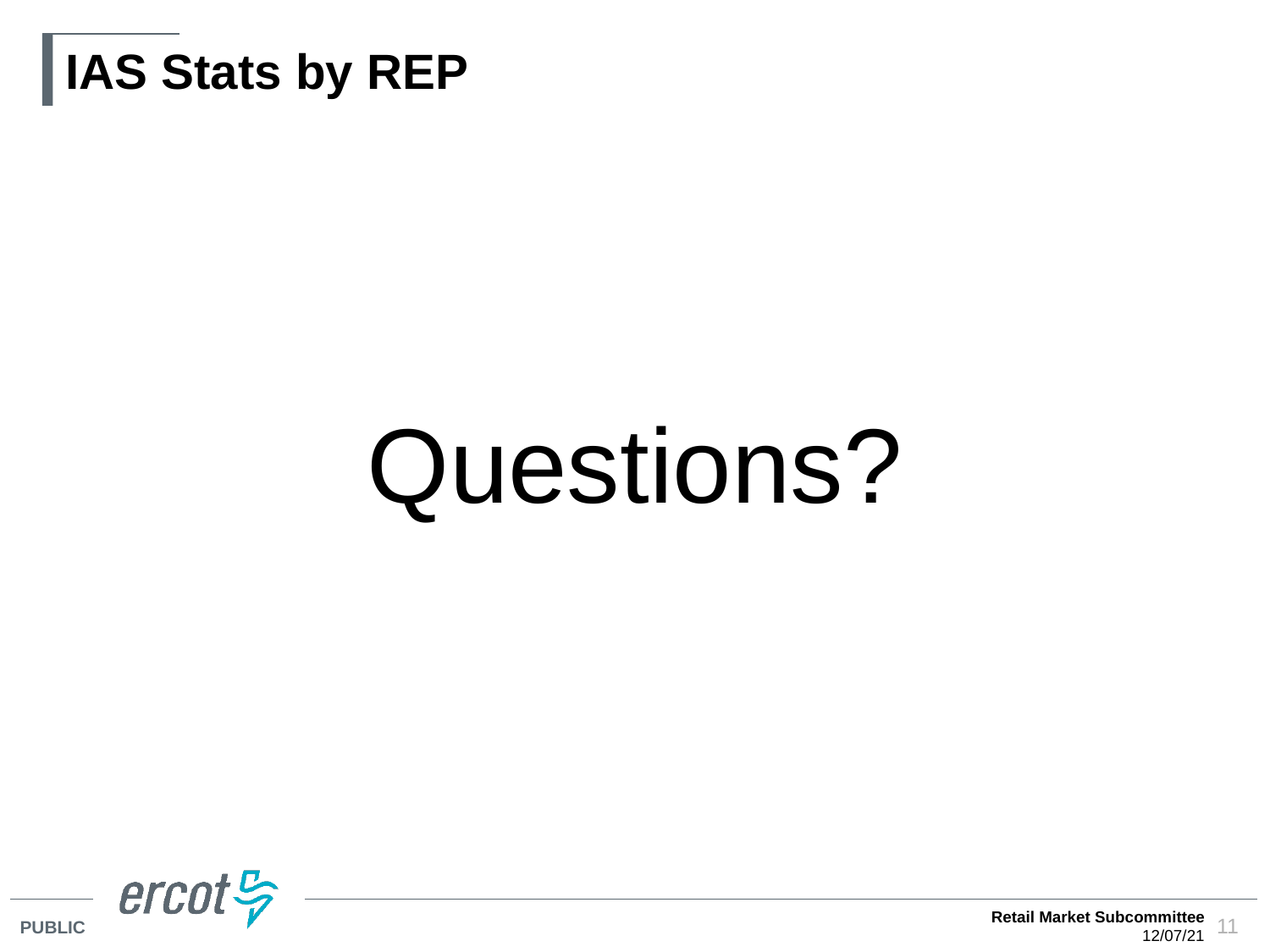

# IAS Stats by REP

Questions?

Retail Market Subcommittee
12/07/21
11